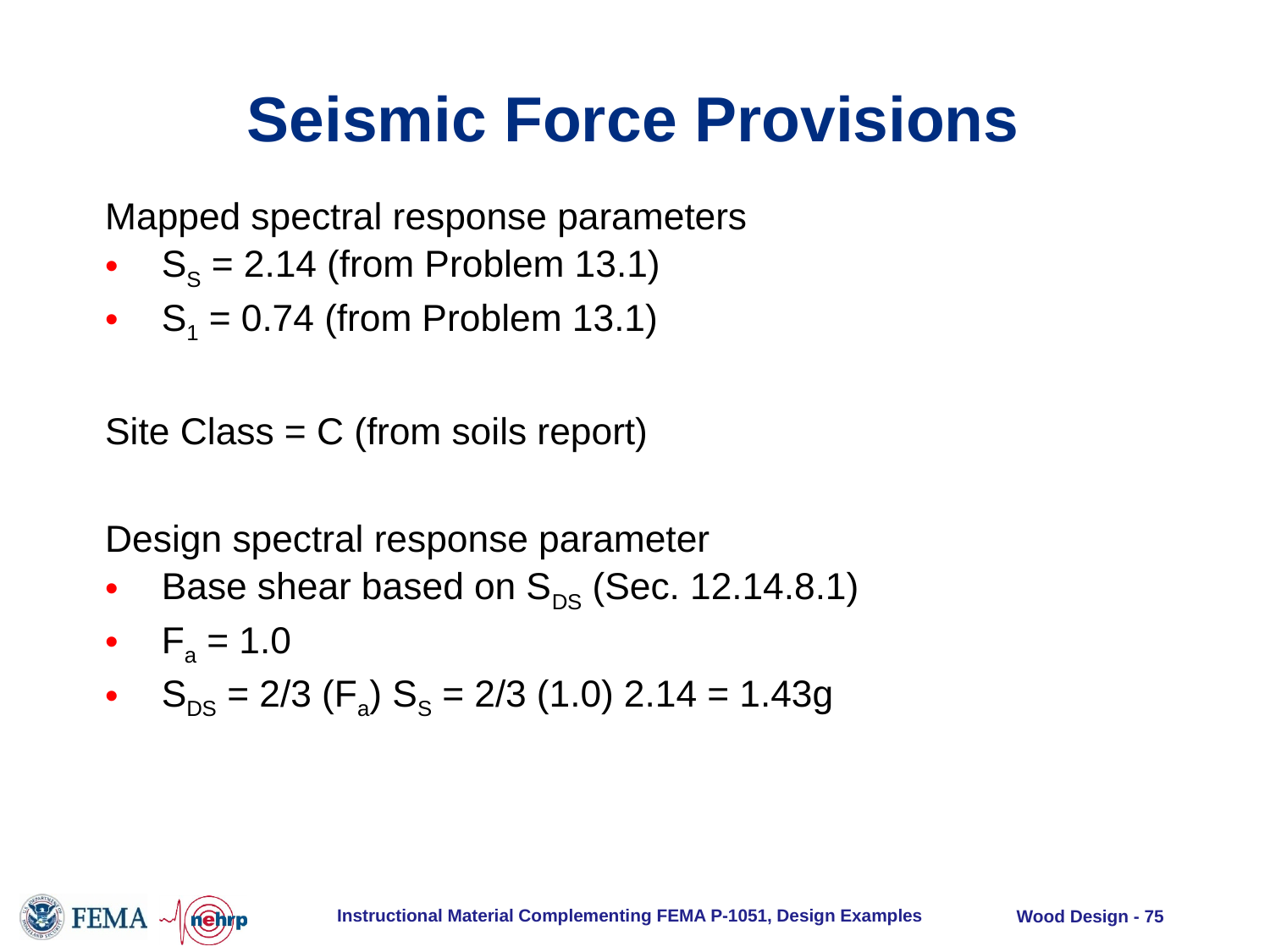

# Seismic Force Provisions
Mapped spectral response parameters
SS = 2.14 (from Problem 13.1)
S1 = 0.74 (from Problem 13.1)

Site Class = C (from soils report)

Design spectral response parameter
Base shear based on SDS (Sec. 12.14.8.1)
Fa = 1.0
SDS = 2/3 (Fa) SS = 2/3 (1.0) 2.14 = 1.43g